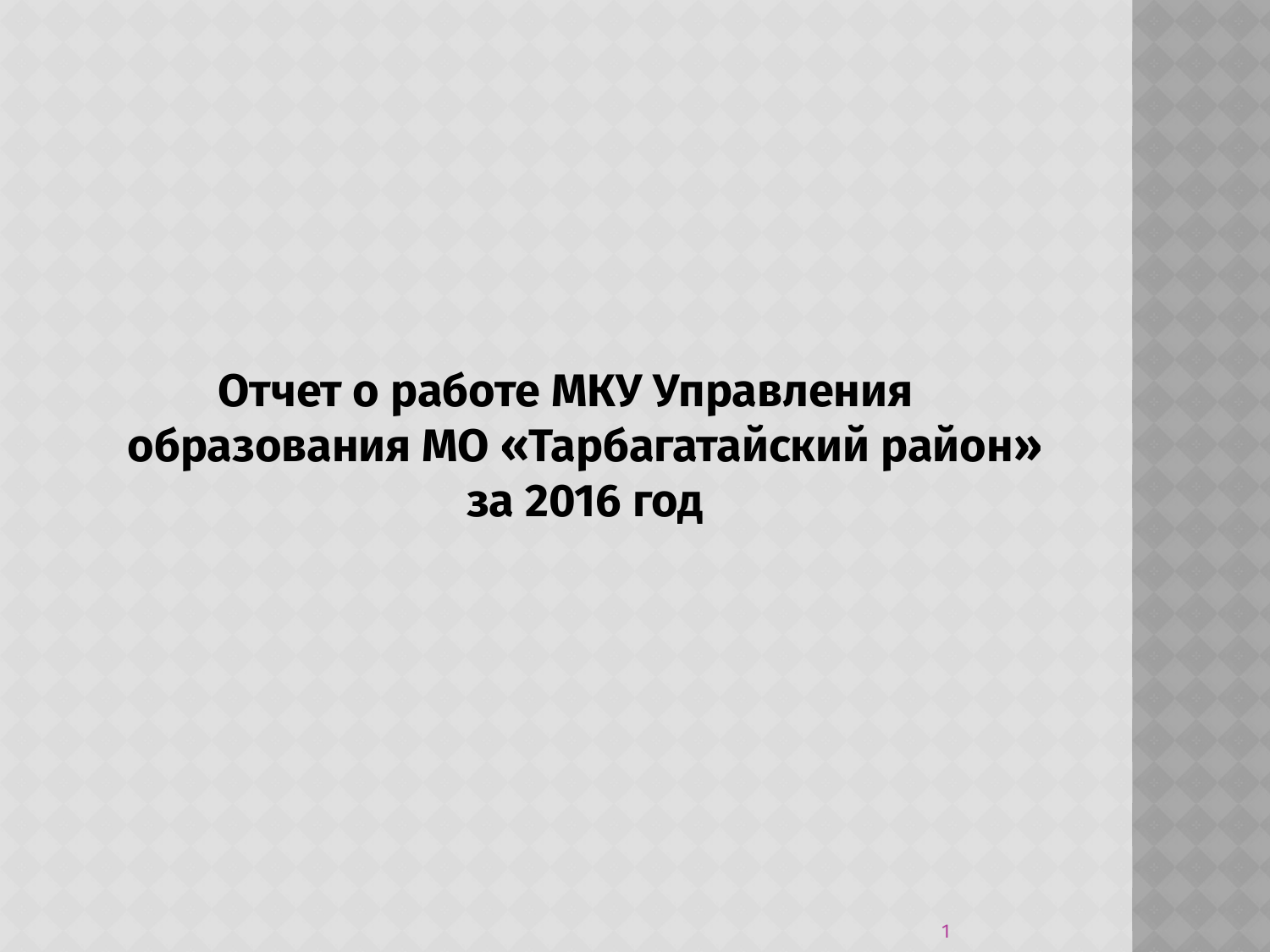

Отчет о работе МКУ Управления образования МО «Тарбагатайский район» за 2016 год
1